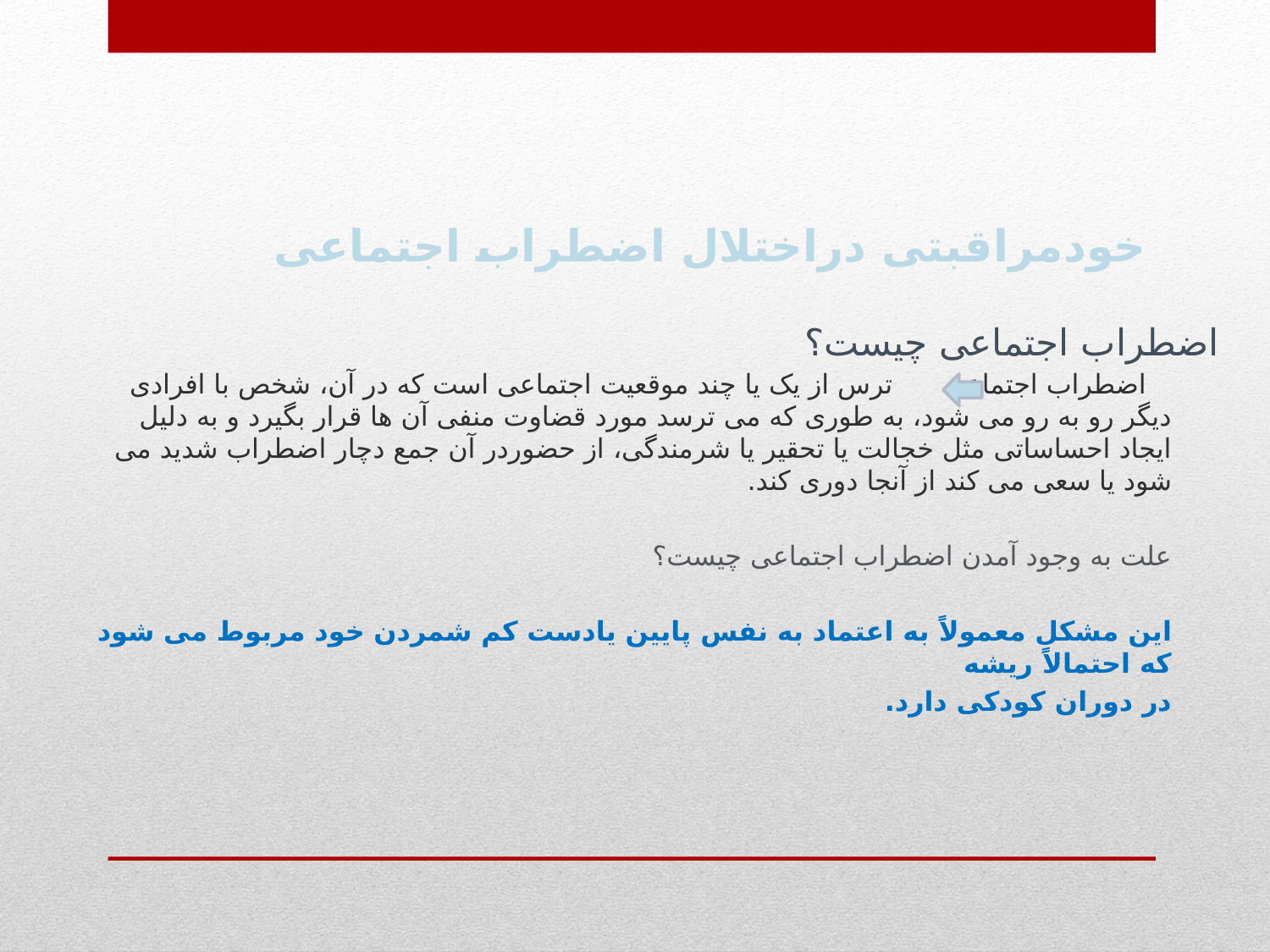

# خودمراقبتی دراختلال اضطراب اجتماعی
اضطراب اجتماعی چیست؟

   اضطراب اجتماعی      ترس از یک یا چند موقعیت اجتماعی است که در آن، شخص با افرادی دیگر رو به رو می شود، به طوری که می ترسد مورد قضاوت منفی آن ها قرار بگیرد و به دلیل ایجاد احساساتی مثل خجالت یا تحقیر یا شرمندگی، از حضوردر آن جمع دچار اضطراب شدید می شود یا سعی می کند از آنجا دوری کند.

علت به وجود آمدن اضطراب اجتماعی چیست؟

این مشکل معمولاً به اعتماد به نفس پایین یادست کم شمردن خود مربوط می شود که احتمالاً ریشه
در دوران کودکی دارد.